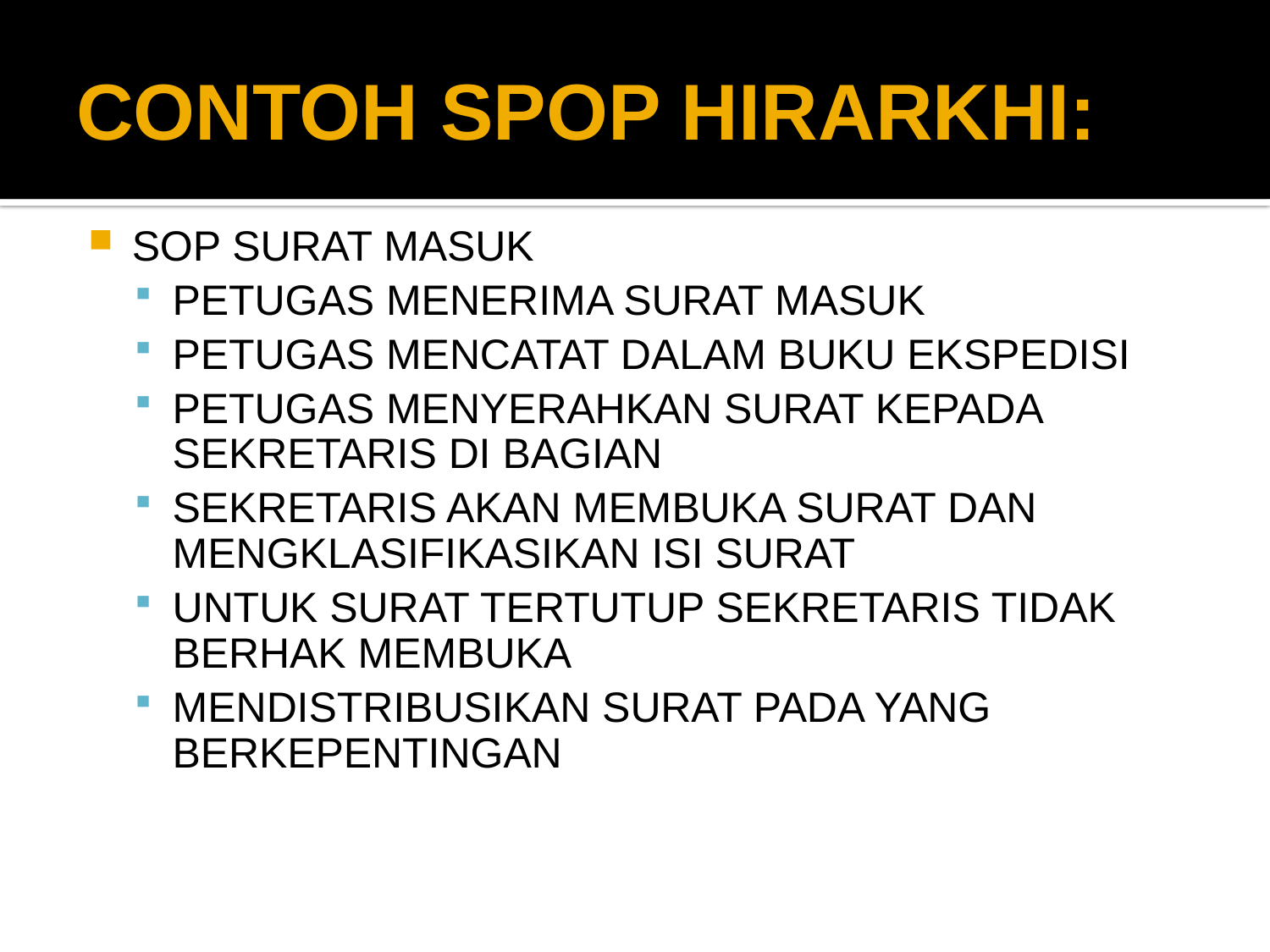

# CONTOH SPOP HIRARKHI:
SOP SURAT MASUK
PETUGAS MENERIMA SURAT MASUK
PETUGAS MENCATAT DALAM BUKU EKSPEDISI
PETUGAS MENYERAHKAN SURAT KEPADA SEKRETARIS DI BAGIAN
SEKRETARIS AKAN MEMBUKA SURAT DAN MENGKLASIFIKASIKAN ISI SURAT
UNTUK SURAT TERTUTUP SEKRETARIS TIDAK BERHAK MEMBUKA
MENDISTRIBUSIKAN SURAT PADA YANG BERKEPENTINGAN